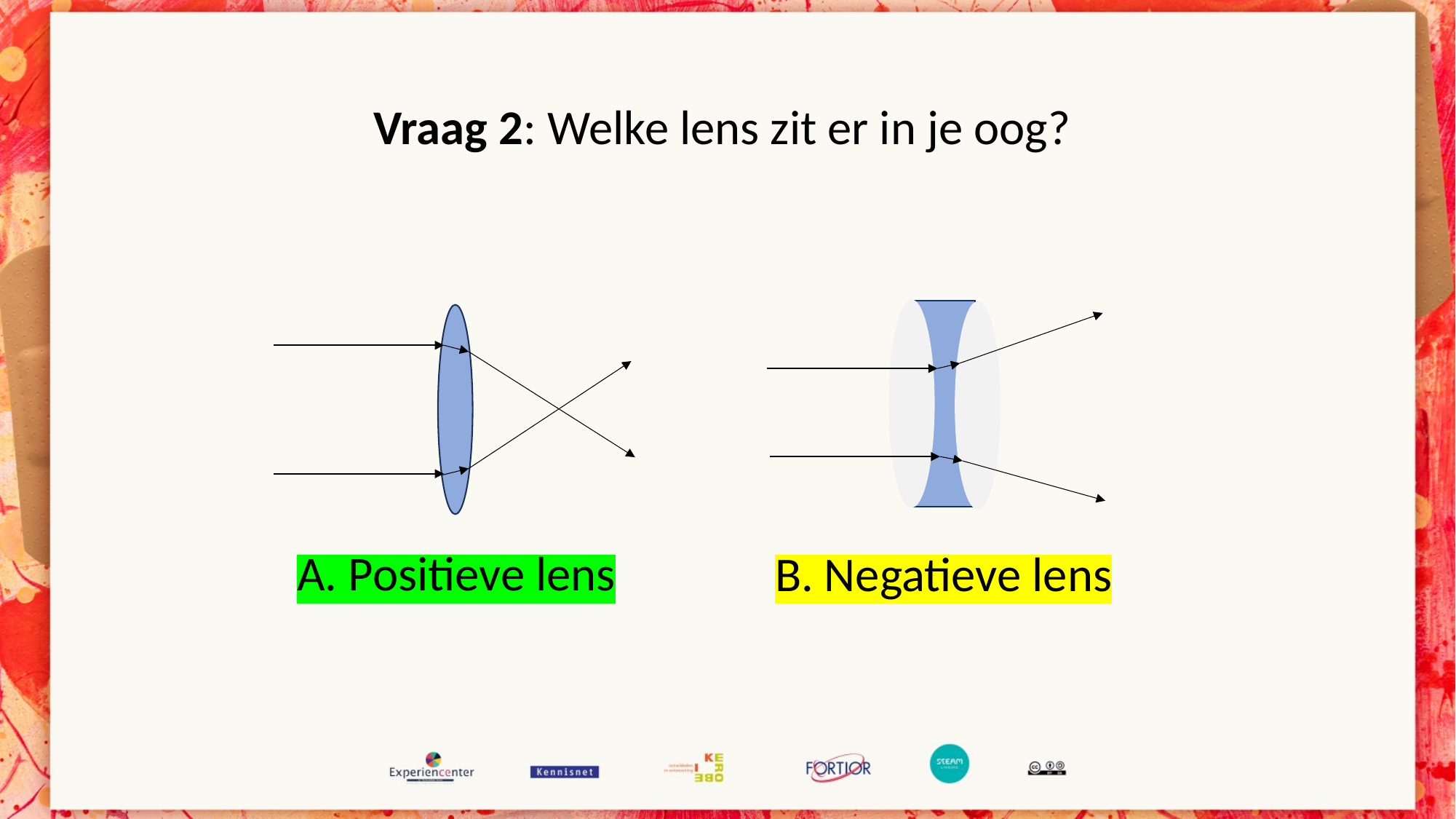

Vraag 2: Welke lens zit er in je oog?

A. Positieve lens
B. Negatieve lens